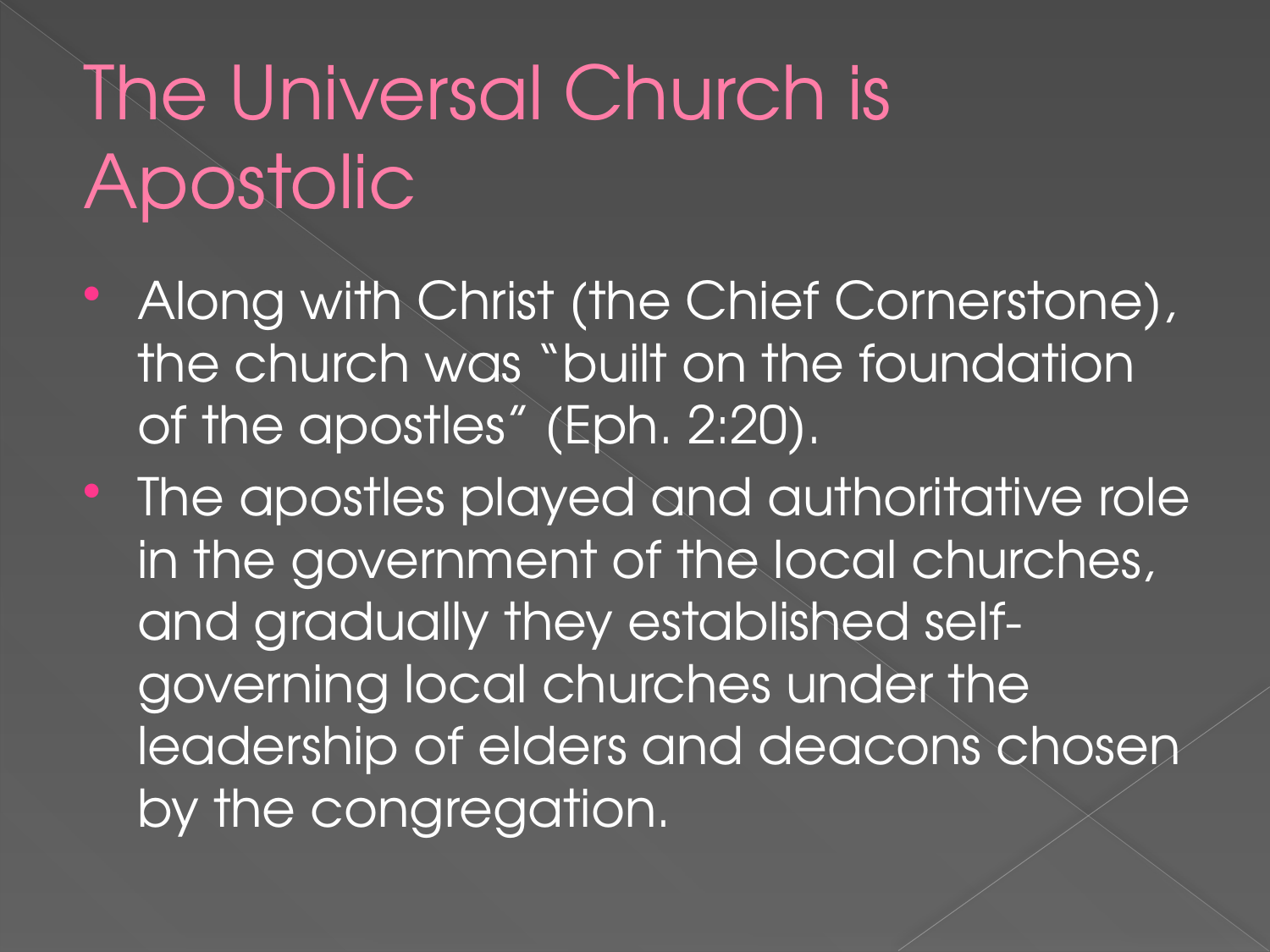

# The Universal Church is Apostolic
Along with Christ (the Chief Cornerstone), the church was “built on the foundation of the apostles” (Eph. 2:20).
The apostles played and authoritative role in the government of the local churches, and gradually they established self-governing local churches under the leadership of elders and deacons chosen by the congregation.